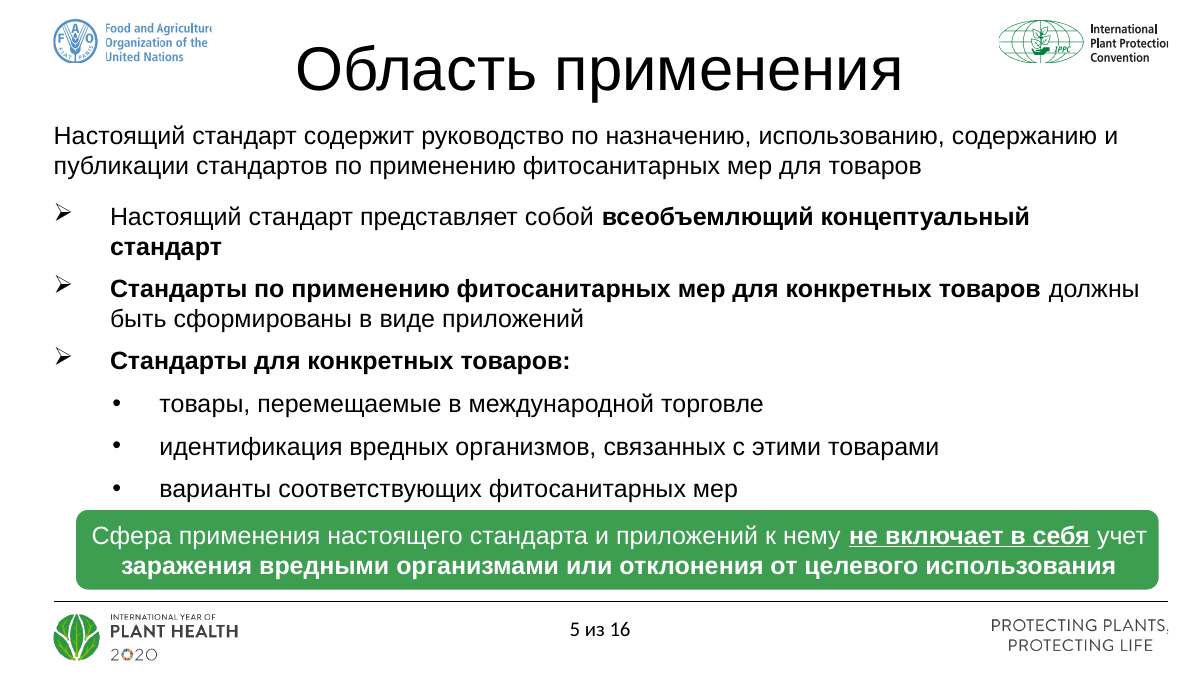

# Область применения
Настоящий стандарт содержит руководство по назначению, использованию, содержанию и публикации стандартов по применению фитосанитарных мер для товаров
Настоящий стандарт представляет собой всеобъемлющий концептуальный стандарт
Стандарты по применению фитосанитарных мер для конкретных товаров должны быть сформированы в виде приложений
Стандарты для конкретных товаров:
товары, перемещаемые в международной торговле
идентификация вредных организмов, связанных с этими товарами
варианты соответствующих фитосанитарных мер
Сфера применения настоящего стандарта и приложений к нему не включает в себя учет заражения вредными организмами или отклонения от целевого использования
5 из 16